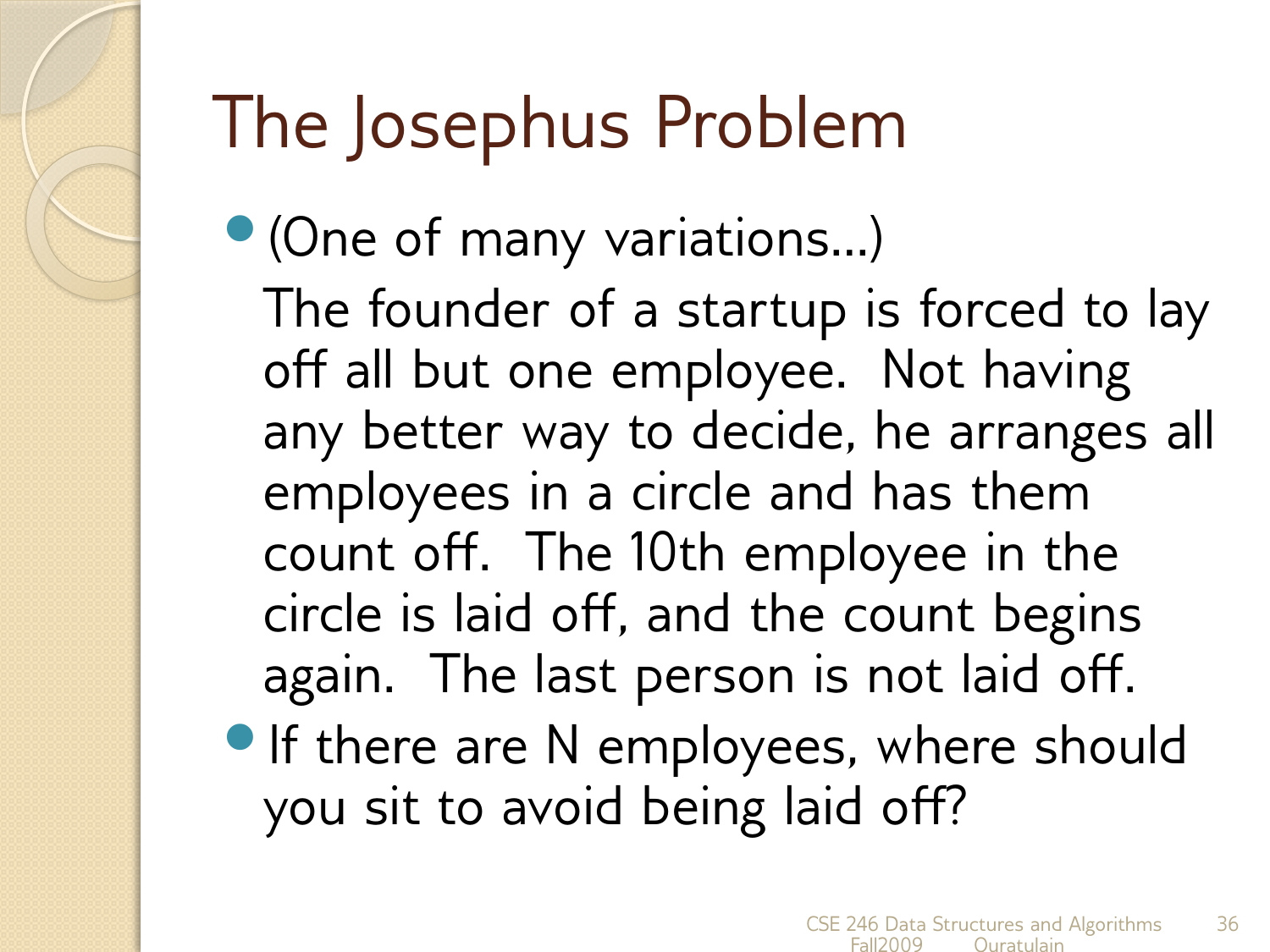

# The Josephus Problem
(One of many variations…)
	The founder of a startup is forced to lay off all but one employee.  Not having any better way to decide, he arranges all employees in a circle and has them count off.  The 10th employee in the circle is laid off, and the count begins again.  The last person is not laid off.
If there are N employees, where should you sit to avoid being laid off?

CSE 246 Data Structures and Algorithms          Fall2009        Quratulain
36